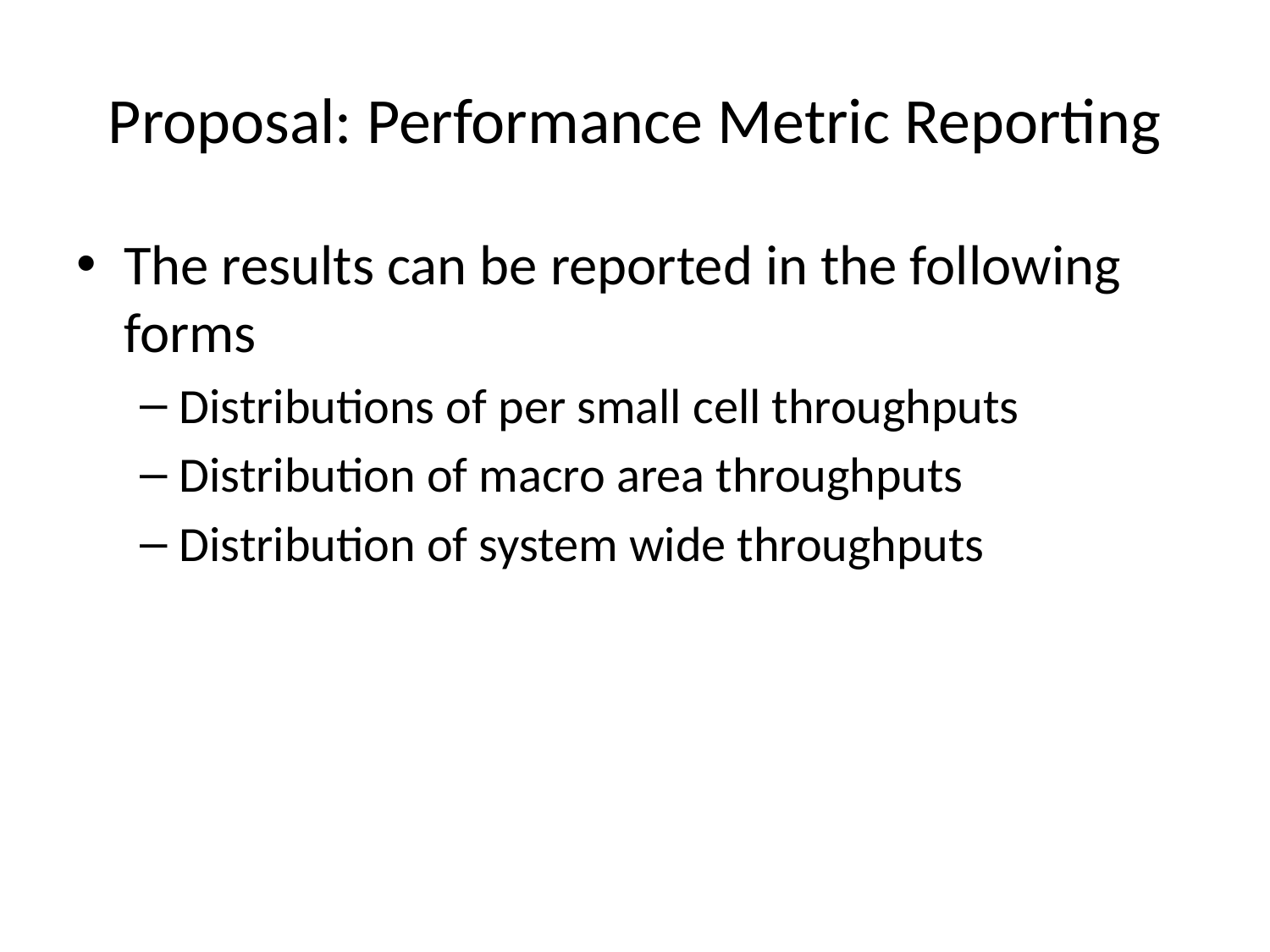

# Proposal: Performance Metric Reporting
The results can be reported in the following forms
Distributions of per small cell throughputs
Distribution of macro area throughputs
Distribution of system wide throughputs